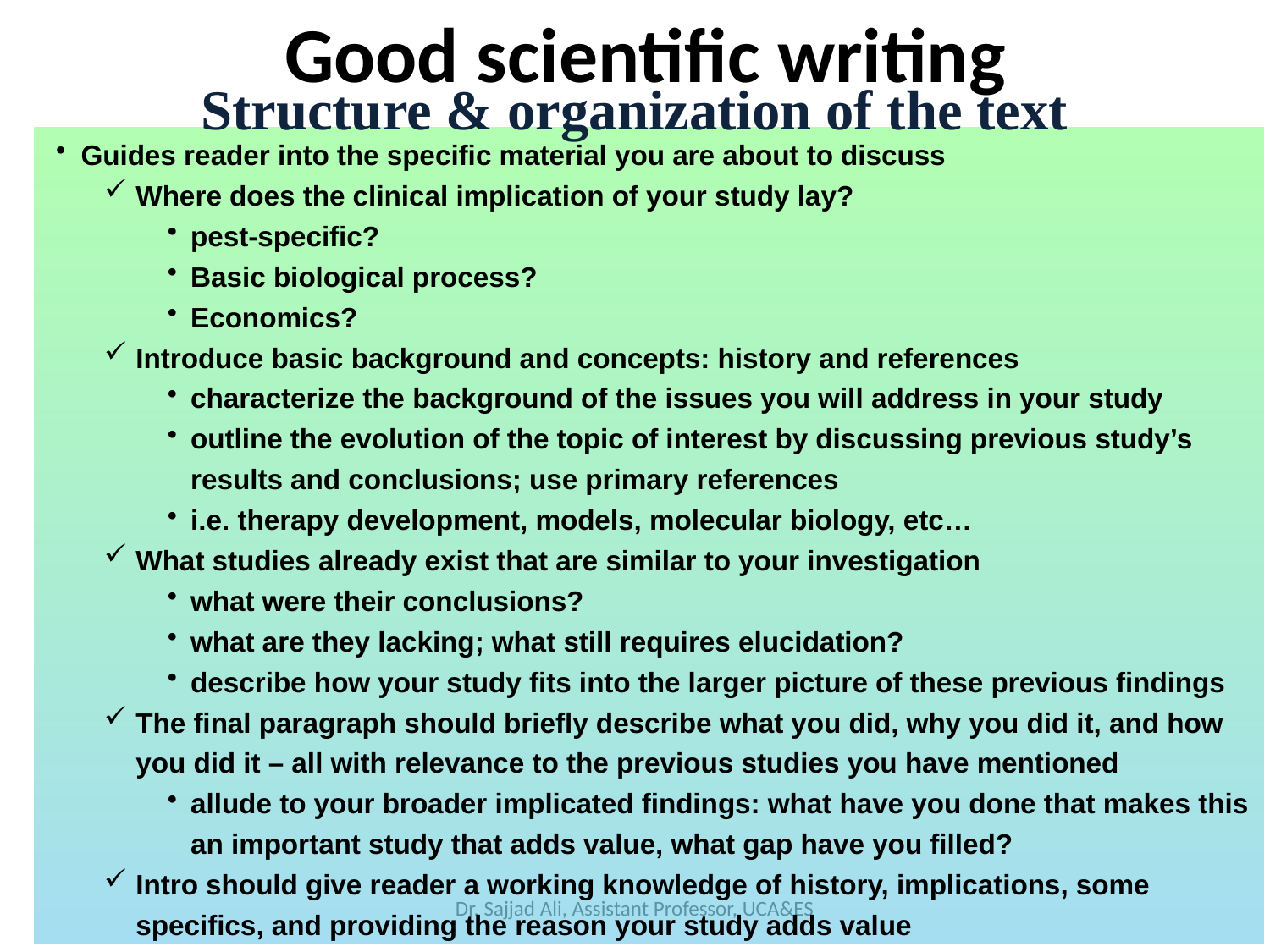

Good scientific writing
Structure & organization of the text
 Guides reader into the specific material you are about to discuss
Where does the clinical implication of your study lay?
pest-specific?
Basic biological process?
Economics?
Introduce basic background and concepts: history and references
characterize the background of the issues you will address in your study
outline the evolution of the topic of interest by discussing previous study’s results and conclusions; use primary references
i.e. therapy development, models, molecular biology, etc…
What studies already exist that are similar to your investigation
what were their conclusions?
what are they lacking; what still requires elucidation?
describe how your study fits into the larger picture of these previous findings
The final paragraph should briefly describe what you did, why you did it, and how you did it – all with relevance to the previous studies you have mentioned
allude to your broader implicated findings: what have you done that makes this an important study that adds value, what gap have you filled?
Intro should give reader a working knowledge of history, implications, some specifics, and providing the reason your study adds value
Dr. Sajjad Ali, Assistant Professor, UCA&ES